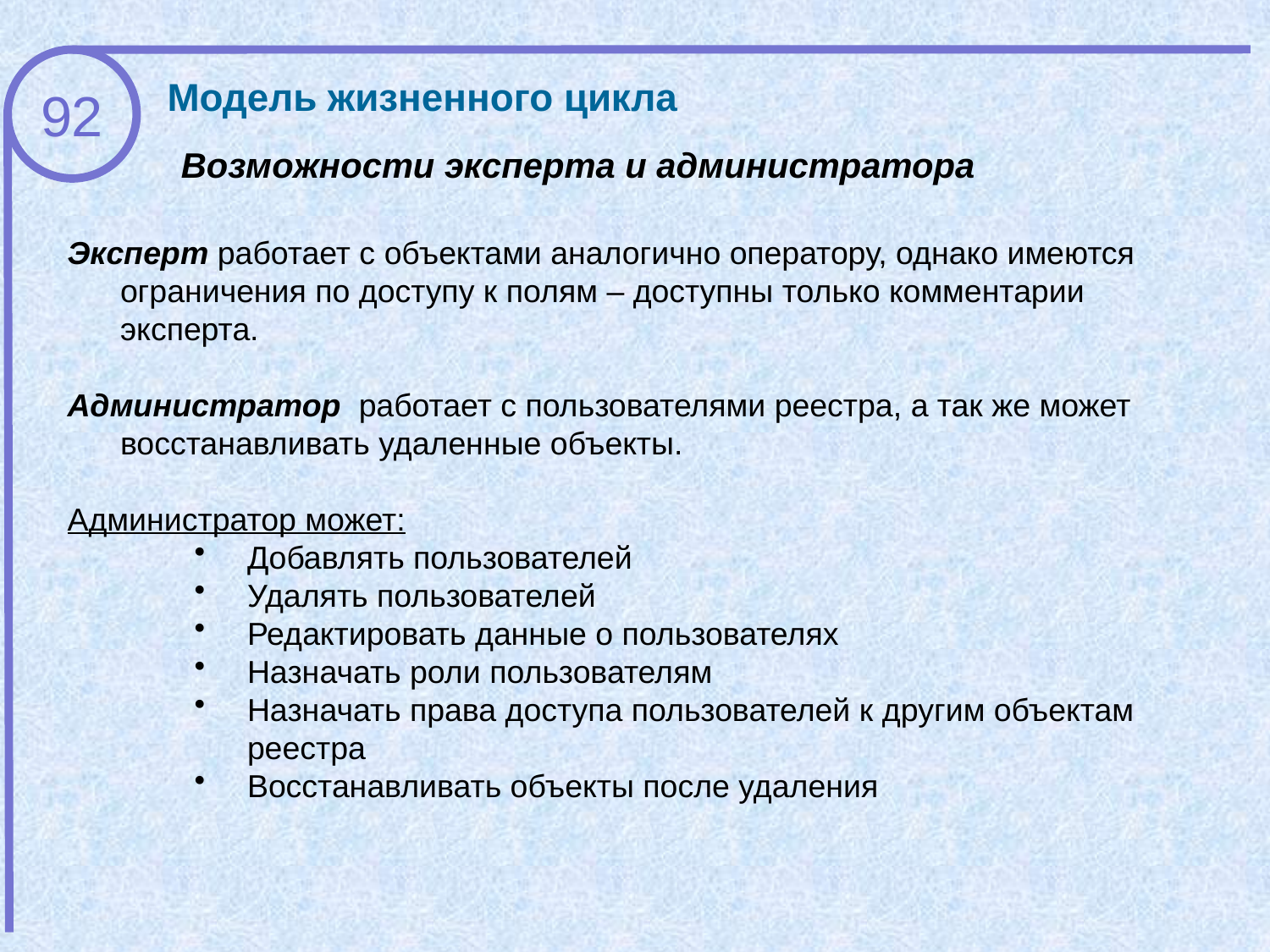

Модель жизненного цикла
92
Возможности эксперта и администратора
Эксперт работает с объектами аналогично оператору, однако имеются ограничения по доступу к полям – доступны только комментарии эксперта.

Администратор  работает с пользователями реестра, а так же может восстанавливать удаленные объекты.

Администратор может:
Добавлять пользователей
Удалять пользователей
Редактировать данные о пользователях
Назначать роли пользователям
Назначать права доступа пользователей к другим объектам реестра
Восстанавливать объекты после удаления